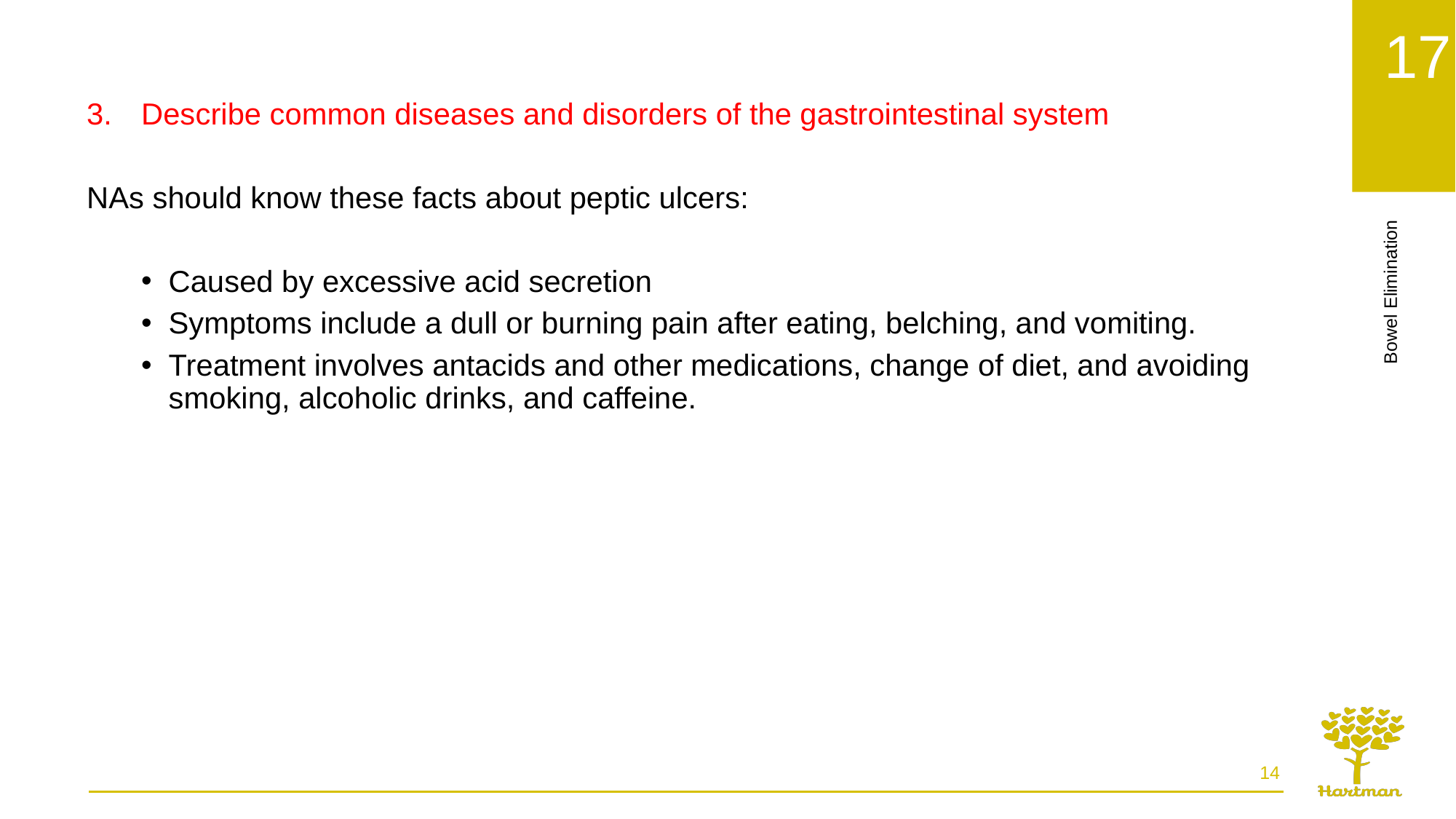

Describe common diseases and disorders of the gastrointestinal system

NAs should know these facts about peptic ulcers:

Caused by excessive acid secretion
Symptoms include a dull or burning pain after eating, belching, and vomiting.
Treatment involves antacids and other medications, change of diet, and avoiding smoking, alcoholic drinks, and caffeine.

14